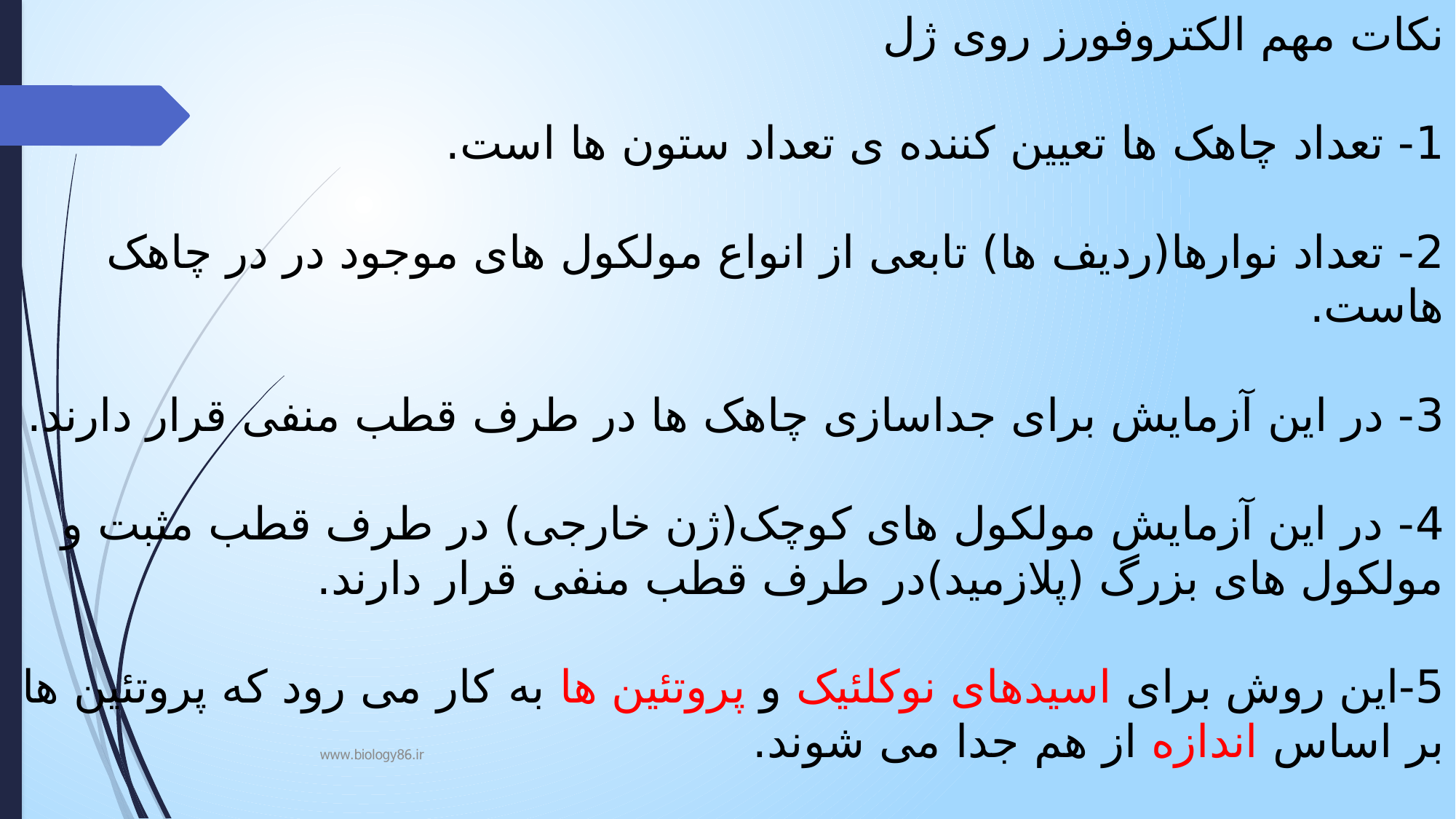

# نکات مهم الکتروفورز روی ژل 1- تعداد چاهک ها تعیین کننده ی تعداد ستون ها است. 2- تعداد نوارها(ردیف ها) تابعی از انواع مولکول های موجود در در چاهک هاست. 3- در این آزمایش برای جداسازی چاهک ها در طرف قطب منفی قرار دارند. 4- در این آزمایش مولکول های کوچک(ژن خارجی) در طرف قطب مثبت و مولکول های بزرگ (پلازمید)در طرف قطب منفی قرار دارند. 5-این روش برای اسیدهای نوکلئیک و پروتئین ها به کار می رود که پروتئین ها بر اساس اندازه از هم جدا می شوند.
www.biology86.ir